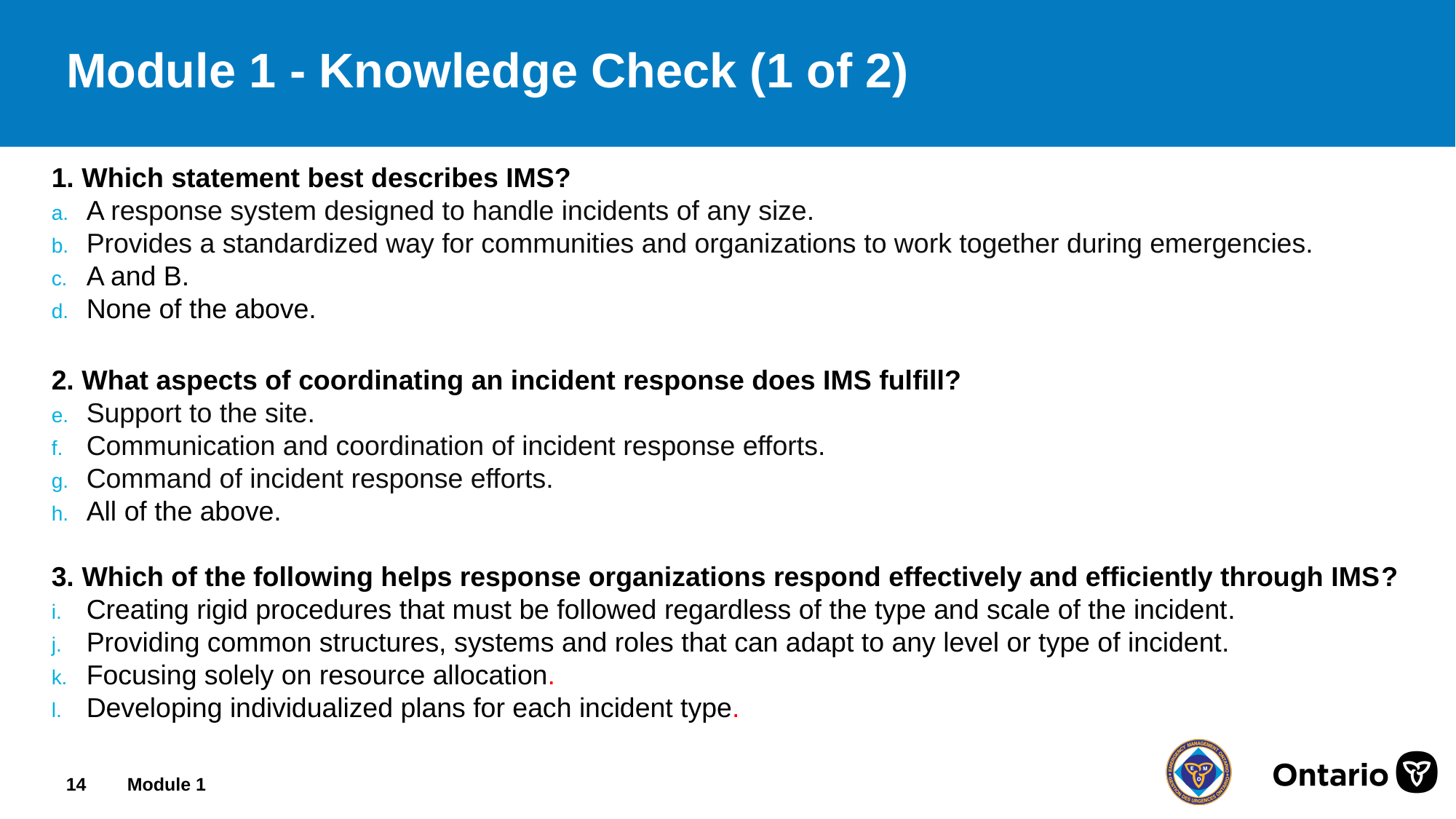

# Module 1 - Knowledge Check (1 of 2)
1. Which statement best describes IMS?
 A response system designed to handle incidents of any size.
 Provides a standardized way for communities and organizations to work together during emergencies.
 A and B.
 None of the above.

2. What aspects of coordinating an incident response does IMS fulfill?
 Support to the site.
 Communication and coordination of incident response efforts.
 Command of incident response efforts.
 All of the above.

3. Which of the following helps response organizations respond effectively and efficiently through IMS?
 Creating rigid procedures that must be followed regardless of the type and scale of the incident.
 Providing common structures, systems and roles that can adapt to any level or type of incident.
 Focusing solely on resource allocation.
 Developing individualized plans for each incident type.
14
Module 1